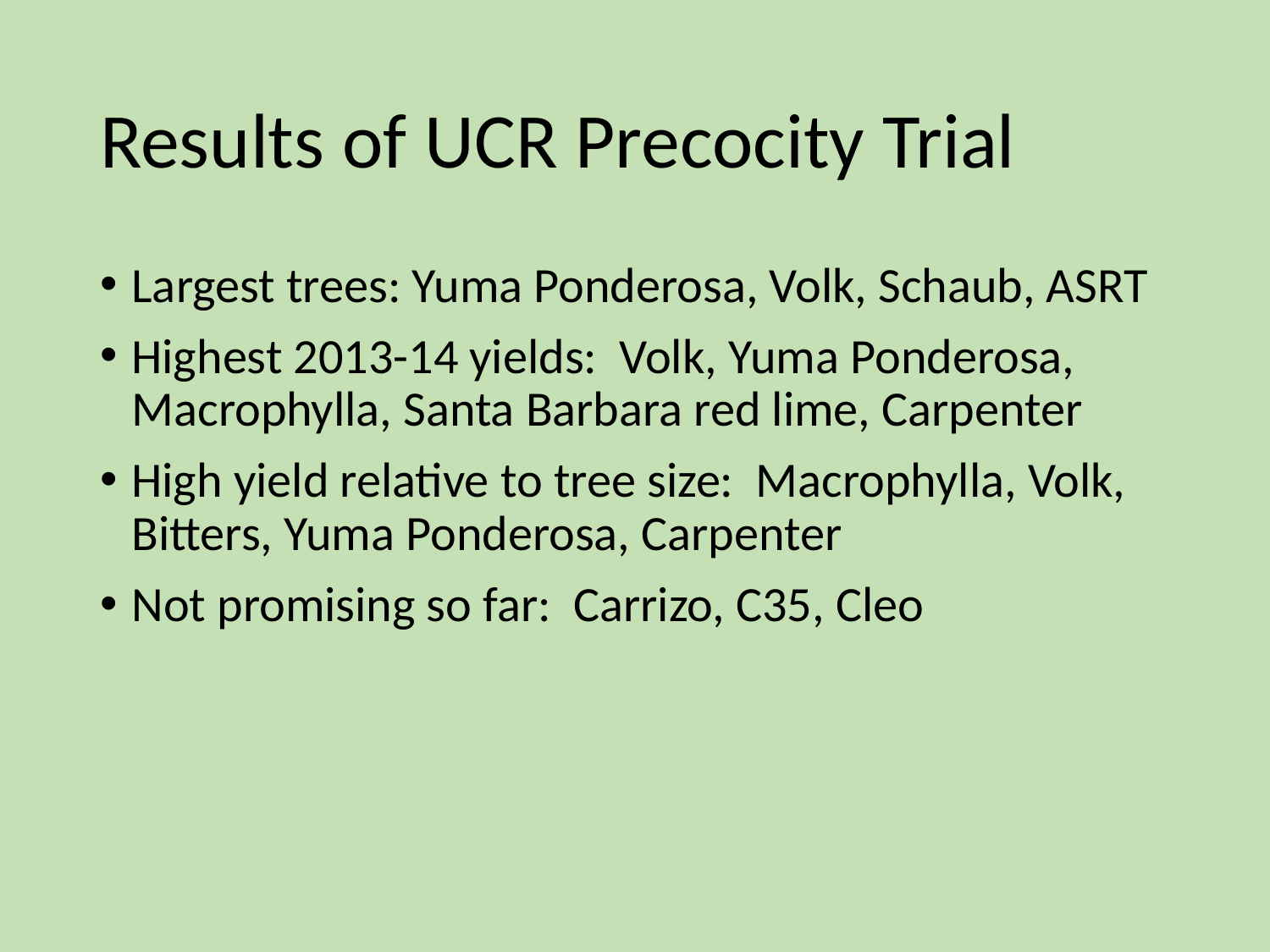

# Results of UCR Precocity Trial
Largest trees: Yuma Ponderosa, Volk, Schaub, ASRT
Highest 2013-14 yields:  Volk, Yuma Ponderosa, Macrophylla, Santa Barbara red lime, Carpenter
High yield relative to tree size:  Macrophylla, Volk, Bitters, Yuma Ponderosa, Carpenter
Not promising so far:  Carrizo, C35, Cleo